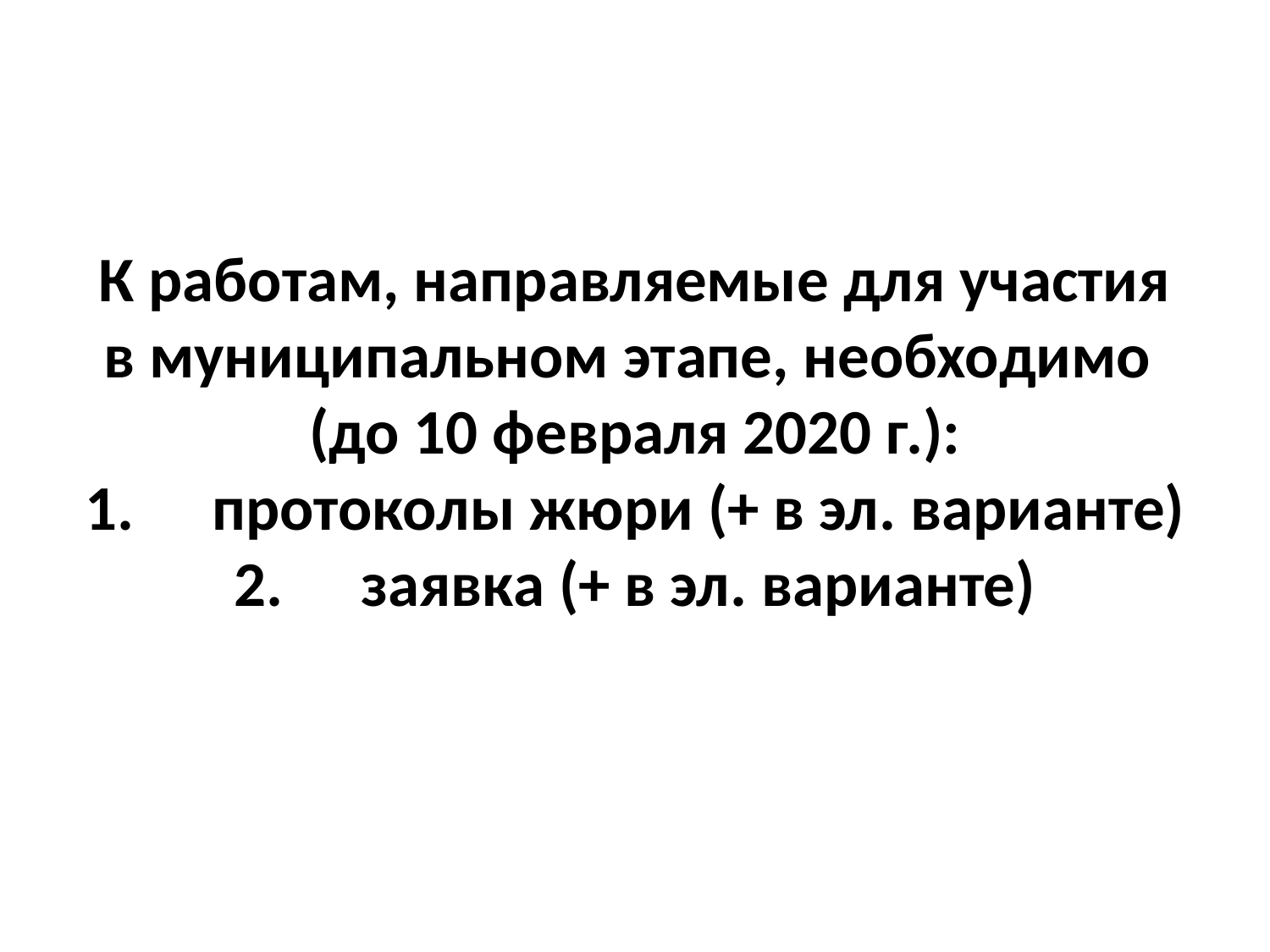

# К работам, направляемые для участия в муниципальном этапе, необходимо (до 10 февраля 2020 г.): 1.	протоколы жюри (+ в эл. варианте) 2.	заявка (+ в эл. варианте)